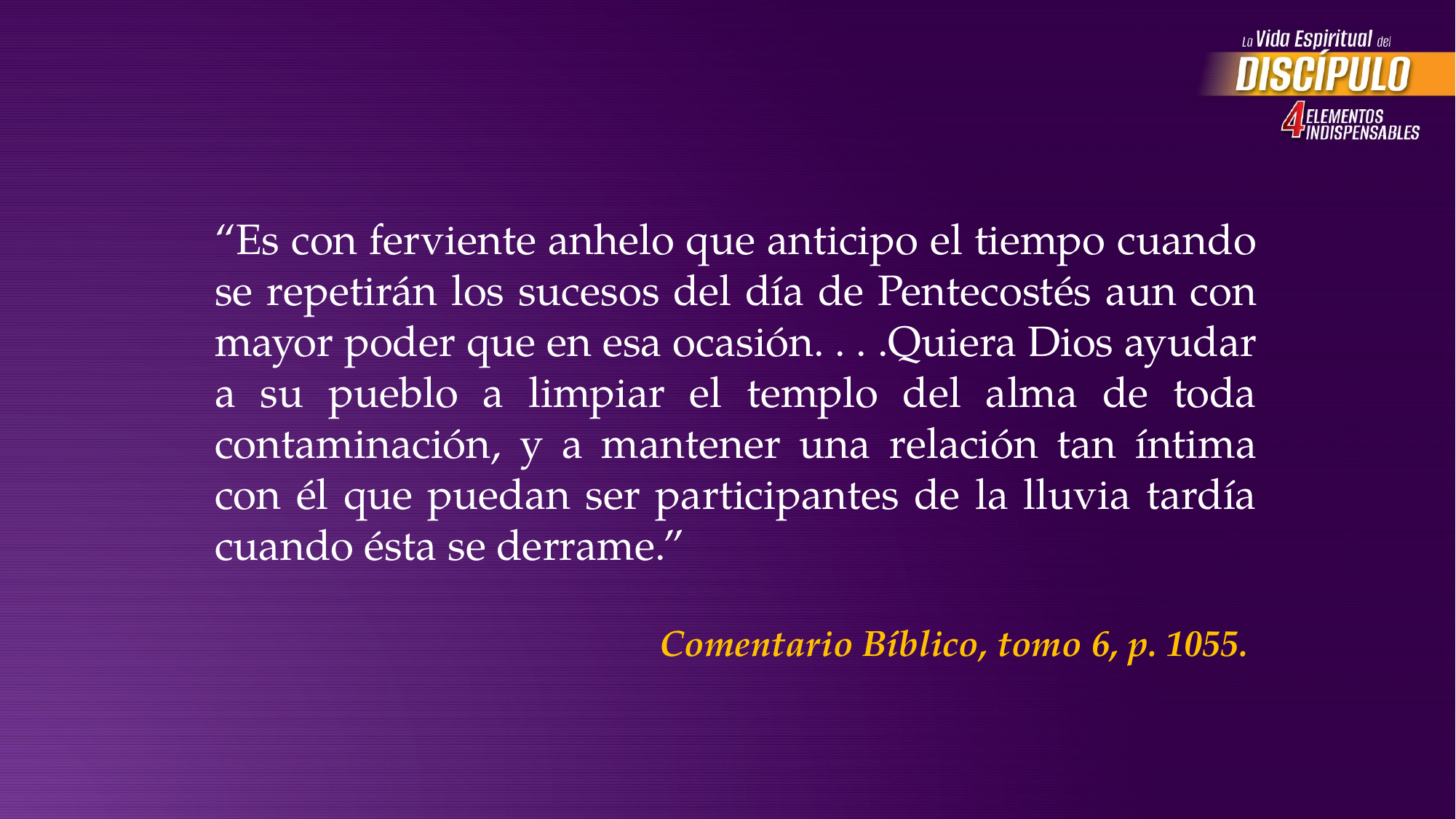

“Es con ferviente anhelo que anticipo el tiempo cuando se repetirán los sucesos del día de Pentecostés aun con mayor poder que en esa ocasión. . . .Quiera Dios ayudar a su pueblo a limpiar el templo del alma de toda contaminación, y a mantener una relación tan íntima con él que puedan ser participantes de la lluvia tardía cuando ésta se derrame.”

Comentario Bíblico, tomo 6, p. 1055.